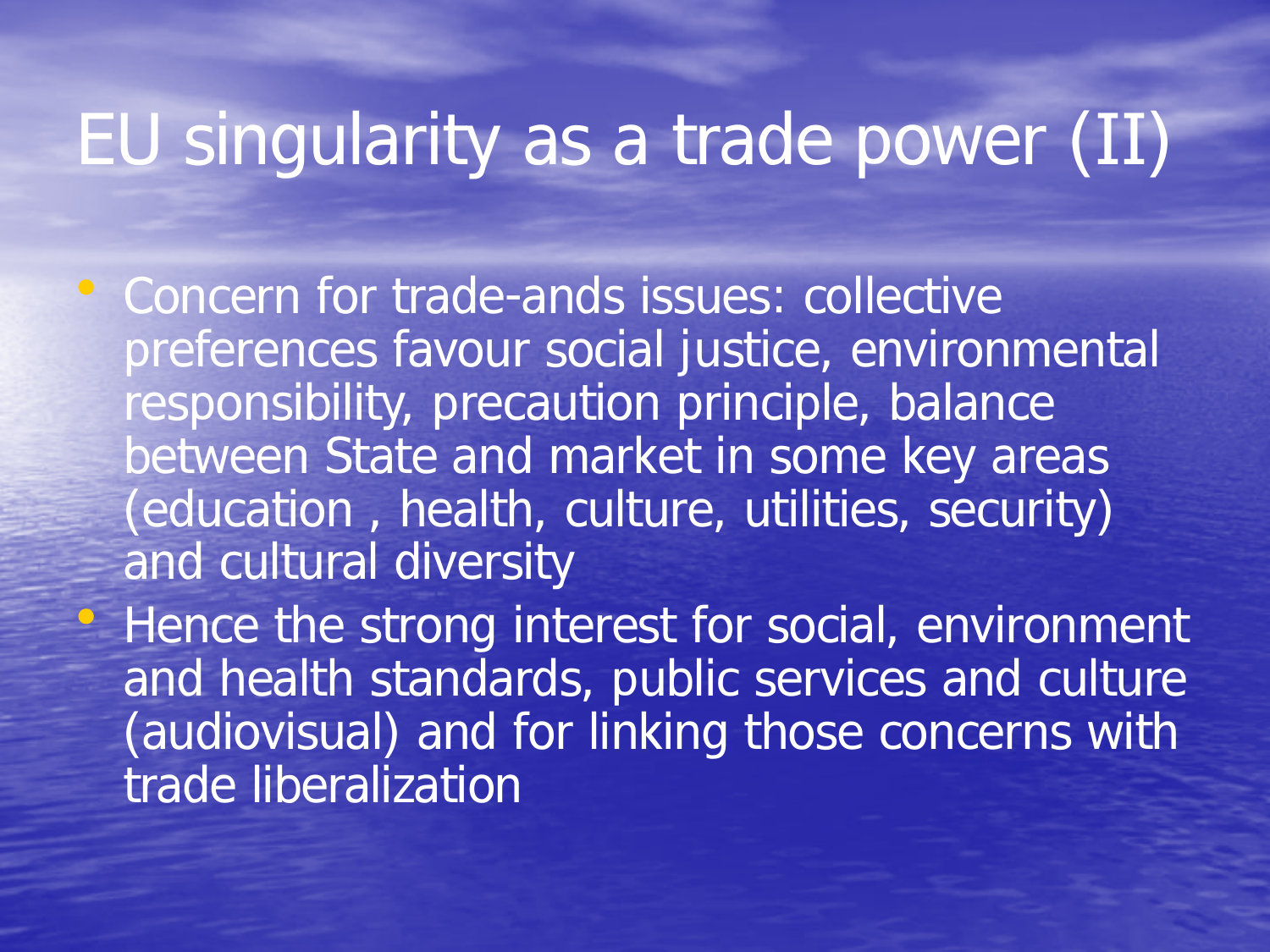

# EU singularity as a trade power (II)
Concern for trade-ands issues: collective preferences favour social justice, environmental responsibility, precaution principle, balance between State and market in some key areas (education , health, culture, utilities, security) and cultural diversity
Hence the strong interest for social, environment and health standards, public services and culture (audiovisual) and for linking those concerns with trade liberalization